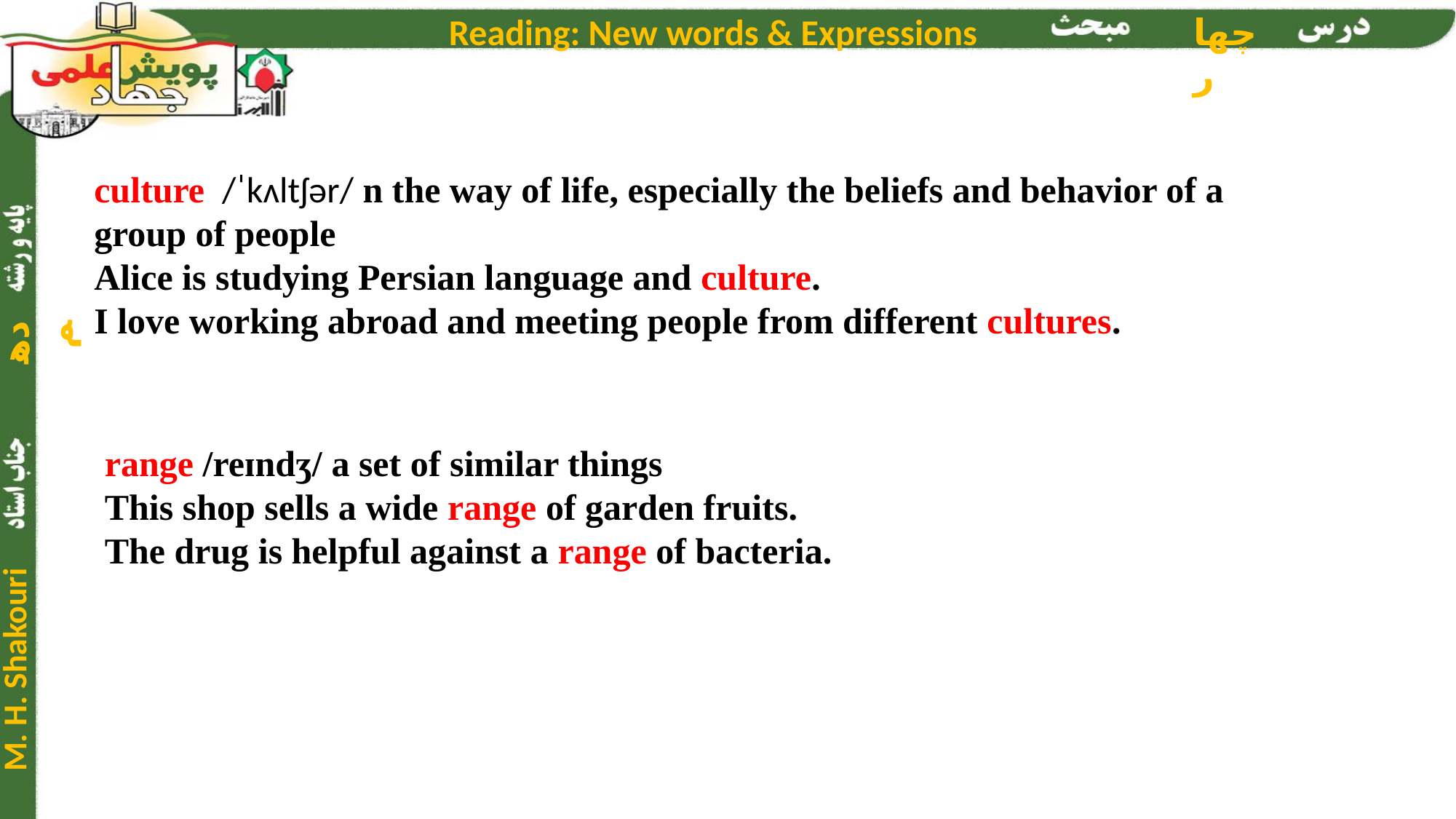

culture  /ˈkʌltʃər/ n the way of life, especially the beliefs and behavior of a group of people
Alice is studying Persian language and culture.
I love working abroad and meeting people from different cultures.
range /reɪndʒ/ a set of similar things
This shop sells a wide range of garden fruits.
The drug is helpful against a range of bacteria.